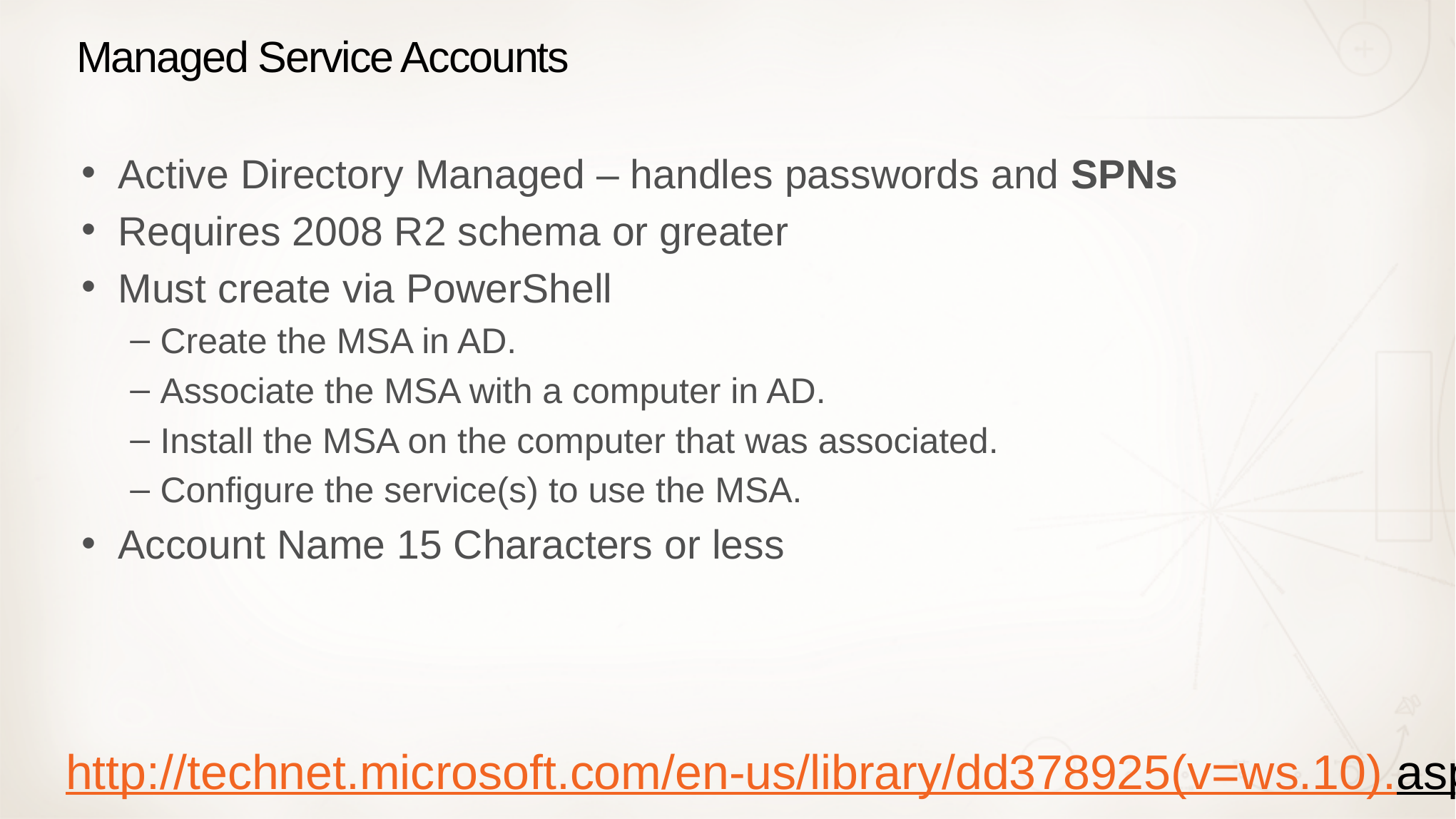

# Managed Service Accounts
Active Directory Managed – handles passwords and SPNs
Requires 2008 R2 schema or greater
Must create via PowerShell
Create the MSA in AD.
Associate the MSA with a computer in AD.
Install the MSA on the computer that was associated.
Configure the service(s) to use the MSA.
Account Name 15 Characters or less

http://technet.microsoft.com/en-us/library/dd378925(v=ws.10).aspx